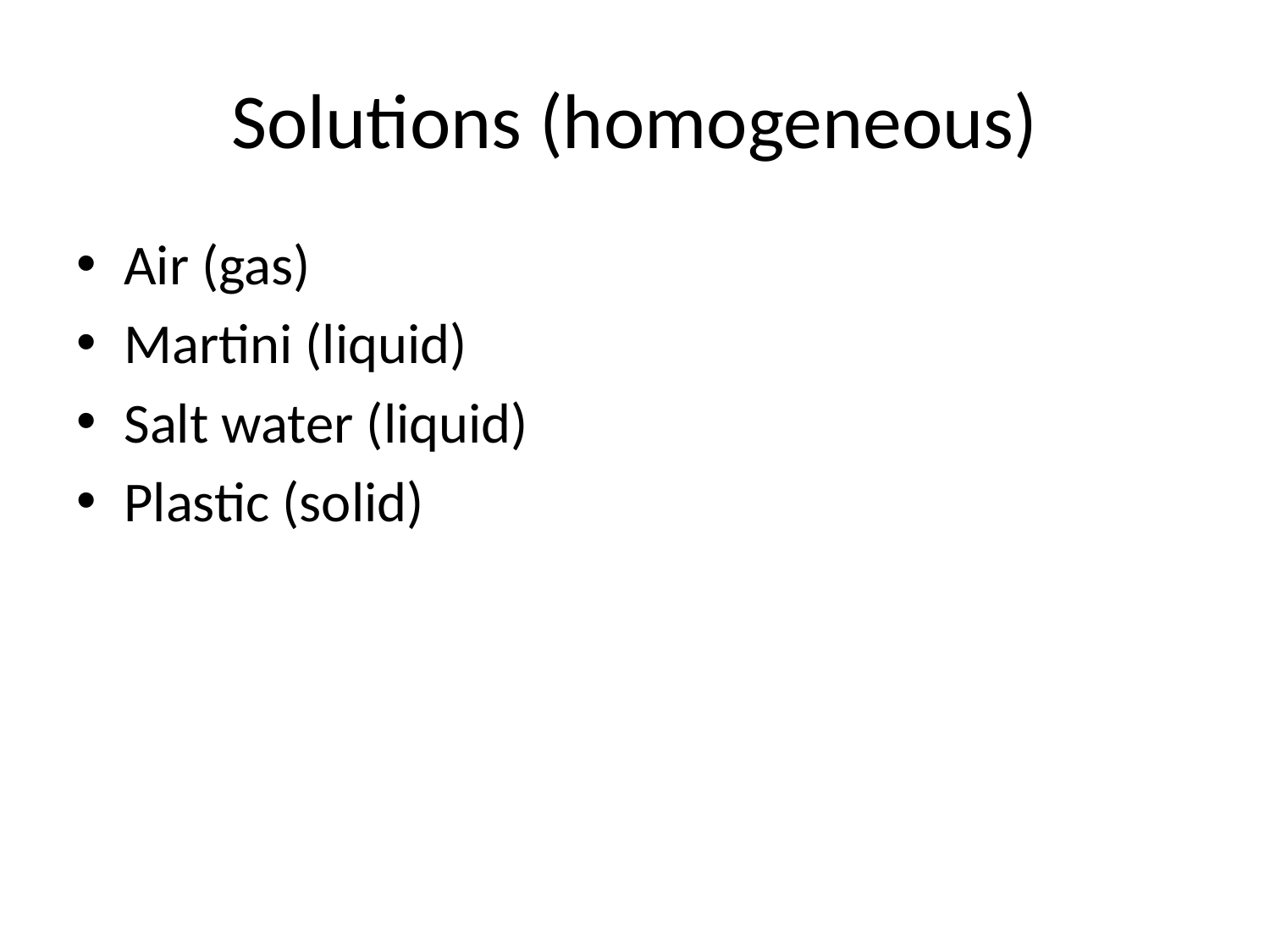

# Solutions (homogeneous)
Air (gas)
Martini (liquid)
Salt water (liquid)
Plastic (solid)